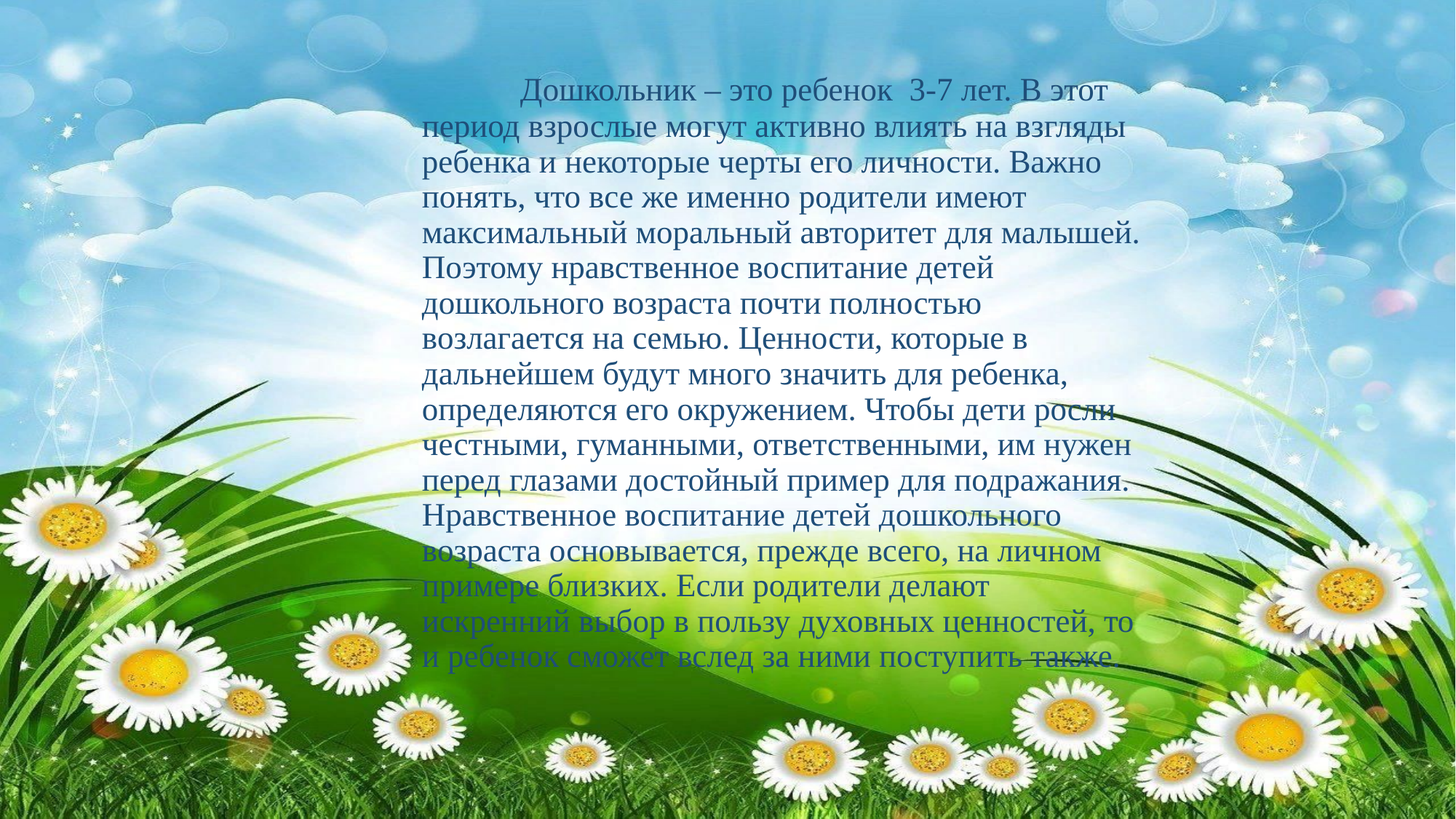

# Дошкольник – это ребенок  3-7 лет. В этот период взрослые могут активно влиять на взгляды ребенка и некоторые черты его личности. Важно понять, что все же именно родители имеют максимальный моральный авторитет для малышей. Поэтому нравственное воспитание детей дошкольного возраста почти полностью возлагается на семью. Ценности, которые в дальнейшем будут много значить для ребенка, определяются его окружением. Чтобы дети росли честными, гуманными, ответственными, им нужен перед глазами достойный пример для подражания. Нравственное воспитание детей дошкольного возраста основывается, прежде всего, на личном примере близких. Если родители делают искренний выбор в пользу духовных ценностей, то и ребенок сможет вслед за ними поступить также.